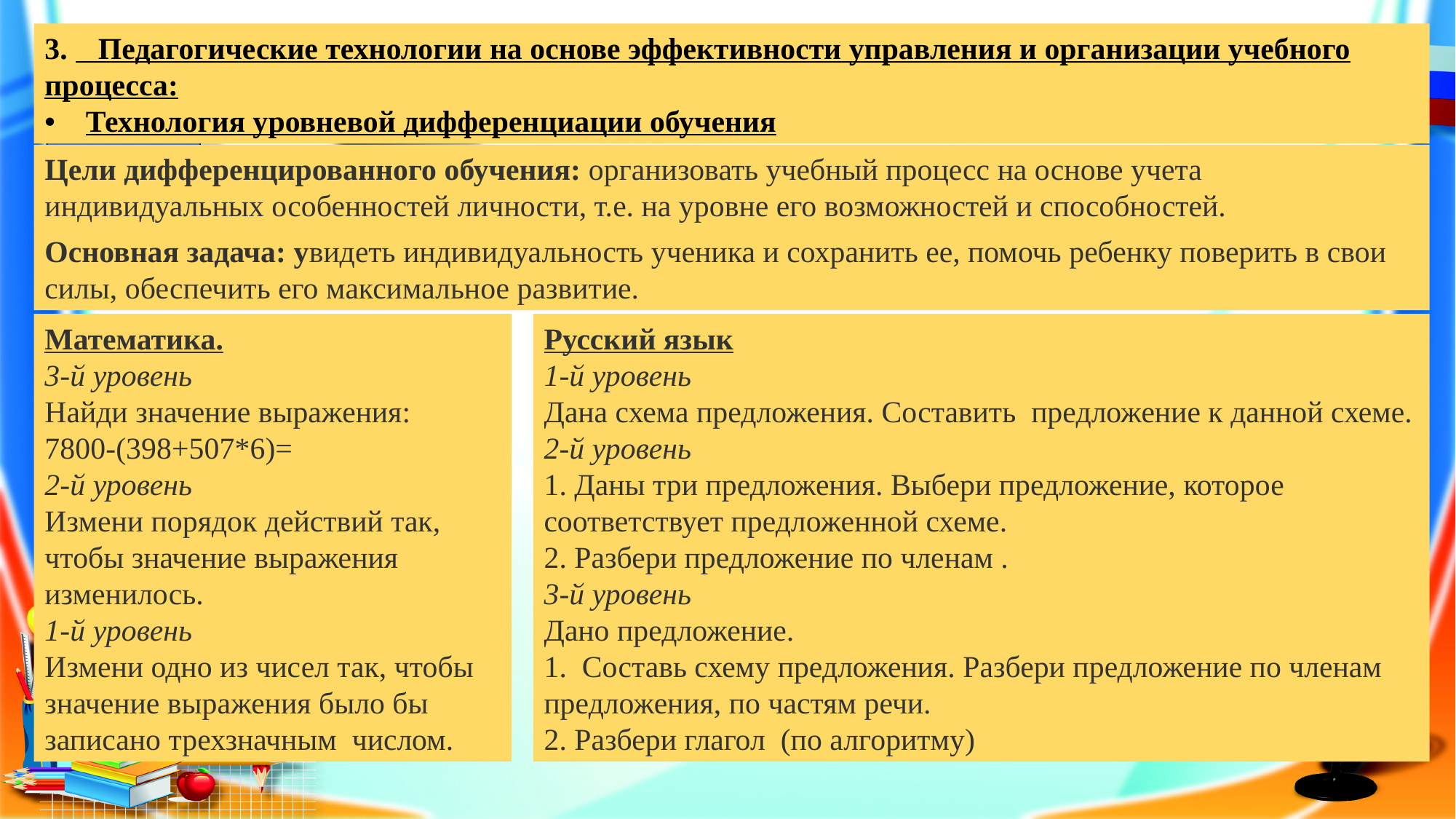

3.    Педагогические технологии на основе эффективности управления и организации учебного процесса:
•    Технология уровневой дифференциации обучения
Цели дифференцированного обучения: организовать учебный процесс на основе учета индивидуальных особенностей личности, т.е. на уровне его возможностей и способностей.
Основная задача: увидеть индивидуальность ученика и сохранить ее, помочь ребенку поверить в свои силы, обеспечить его максимальное развитие.
Математика.
3-й уровень
Найди значение выражения:
7800-(398+507*6)=
2-й уровень
Измени порядок действий так, чтобы значение выражения изменилось.
1-й уровень
Измени одно из чисел так, чтобы значение выражения было бы записано трехзначным  числом.
Русский язык
1-й уровень
Дана схема предложения. Составить  предложение к данной схеме.
2-й уровень
1. Даны три предложения. Выбери предложение, которое соответствует предложенной схеме.
2. Разбери предложение по членам .
3-й уровень
Дано предложение.
1.  Составь схему предложения. Разбери предложение по членам предложения, по частям речи.
2. Разбери глагол  (по алгоритму)